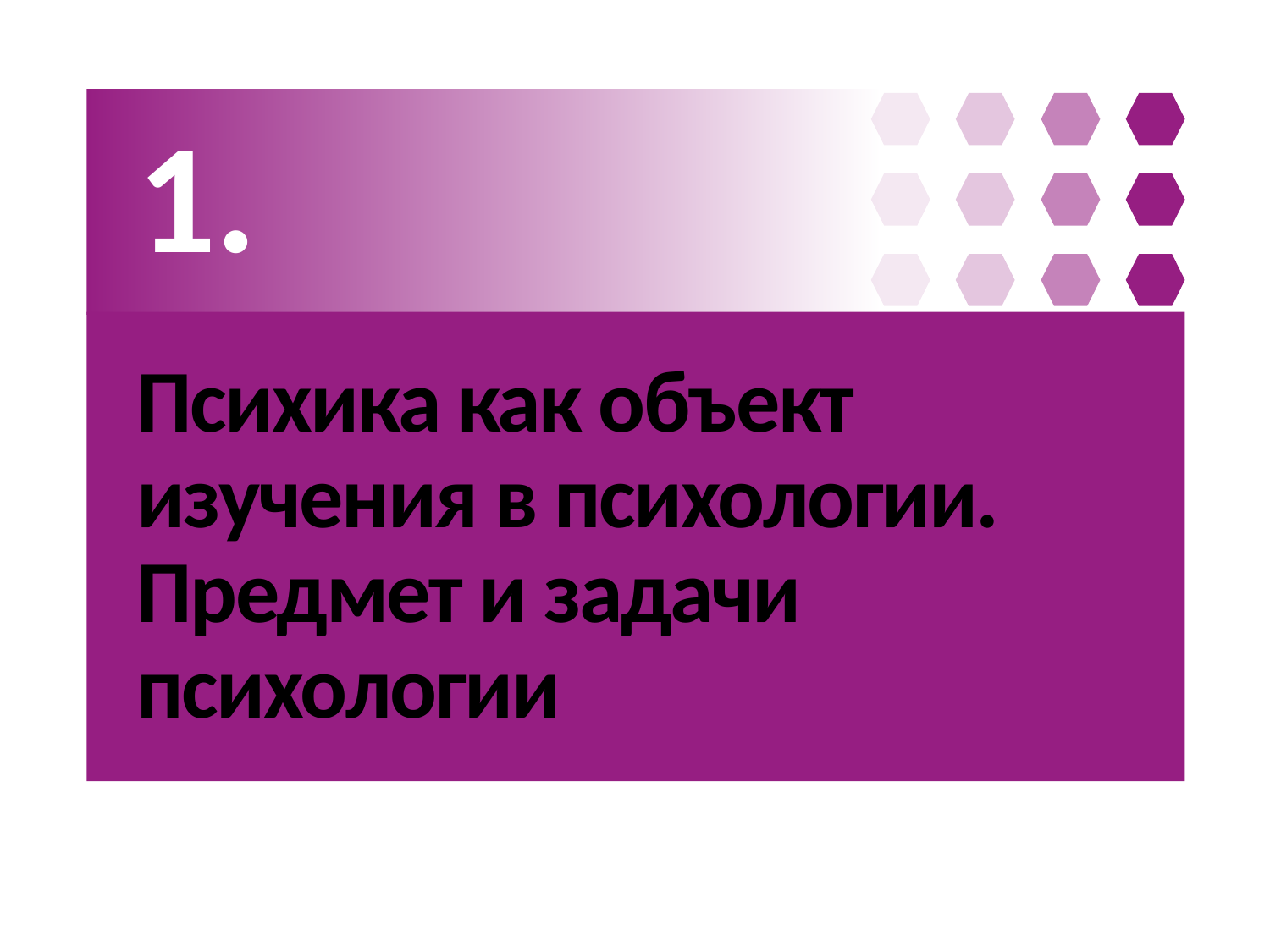

1.

# Психика как объект изучения в психологии. Предмет и задачи психологии